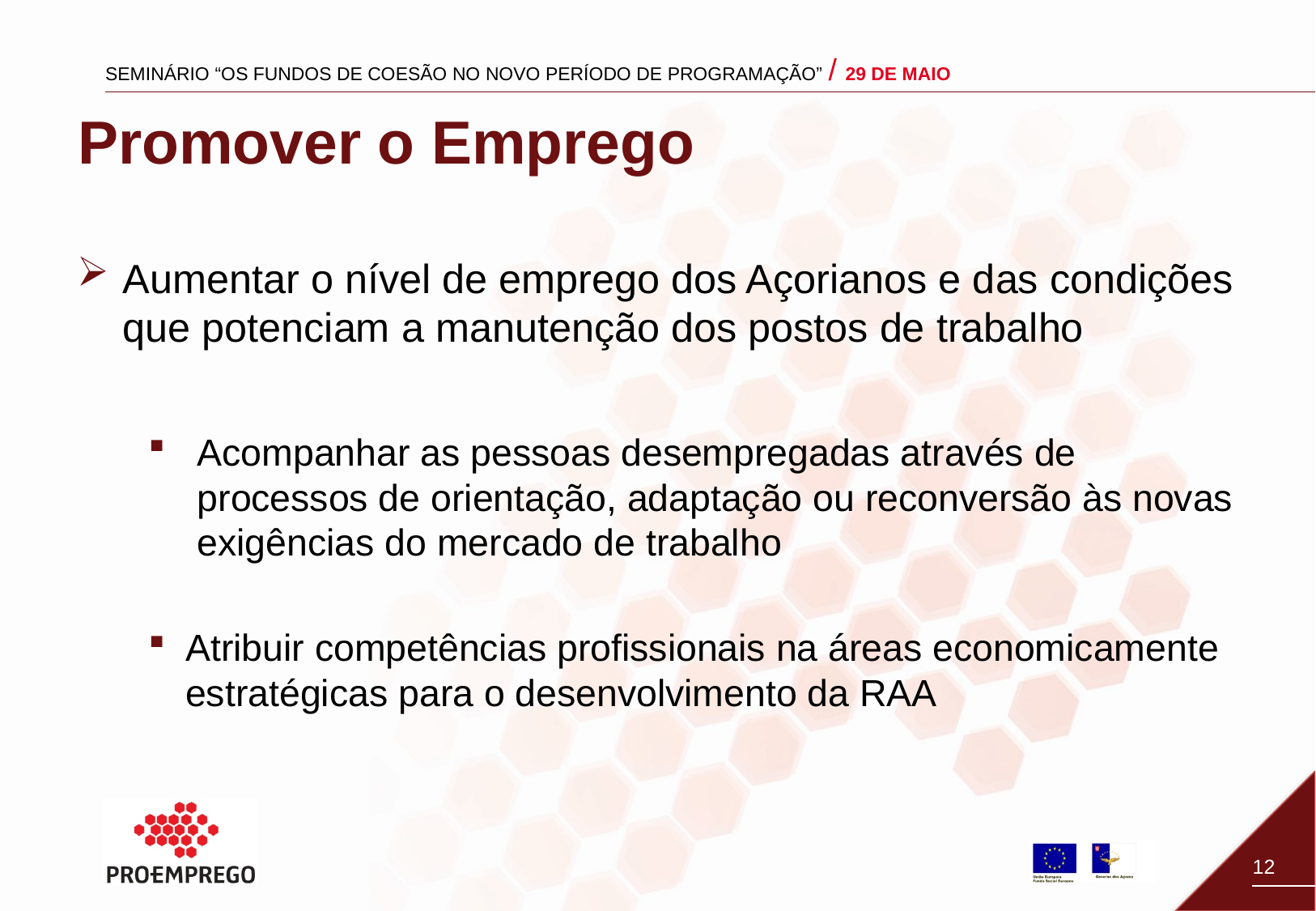

# Promover o Emprego

Aumentar o nível de emprego dos Açorianos e das condições que potenciam a manutenção dos postos de trabalho

Acompanhar as pessoas desempregadas através de processos de orientação, adaptação ou reconversão às novas exigências do mercado de trabalho

Atribuir competências profissionais na áreas economicamente estratégicas para o desenvolvimento da RAA